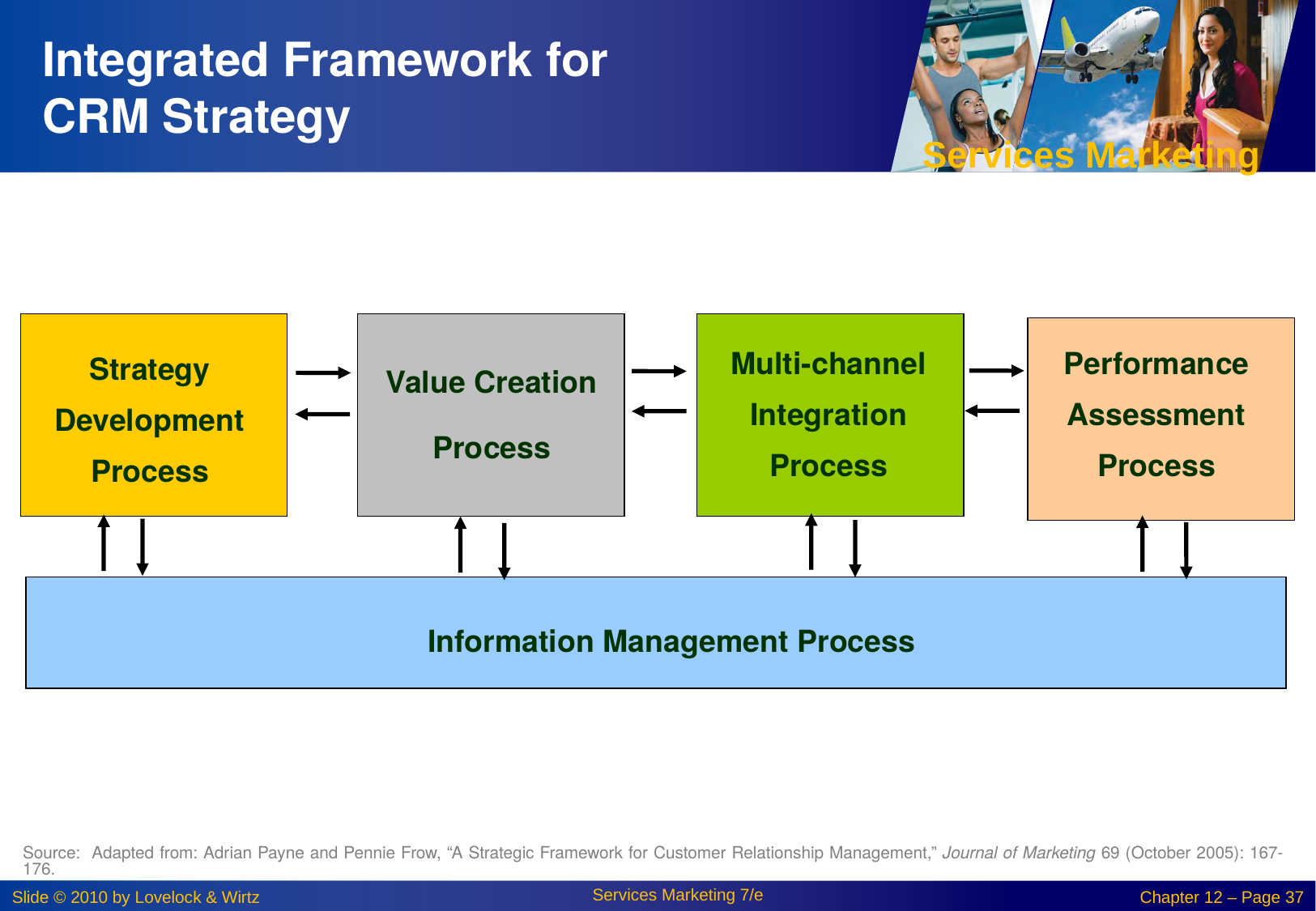

# Integrated Framework for CRM Strategy

Multi-channel Integration Process
Performance Assessment Process
Strategy Development Process
Value Creation
Process

Information Management Process
Source:  Adapted from: Adrian Payne and Pennie Frow, “A Strategic Framework for Customer Relationship Management,” Journal of Marketing 69 (October 2005): 167-176.